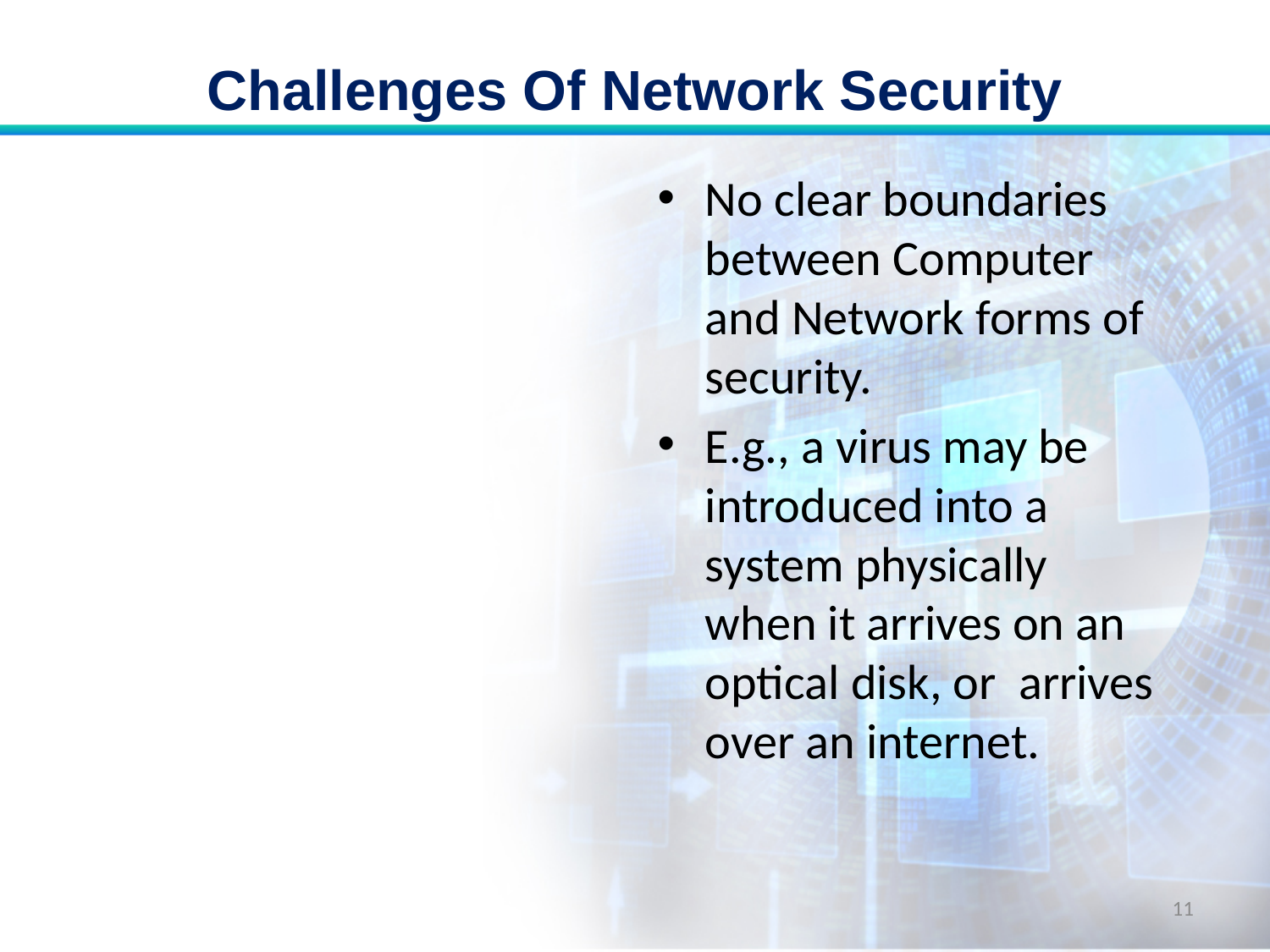

# Challenges Of Network Security
No clear boundaries between Computer and Network forms of security.
E.g., a virus may be introduced into a system physically when it arrives on an optical disk, or  arrives over an internet.
11